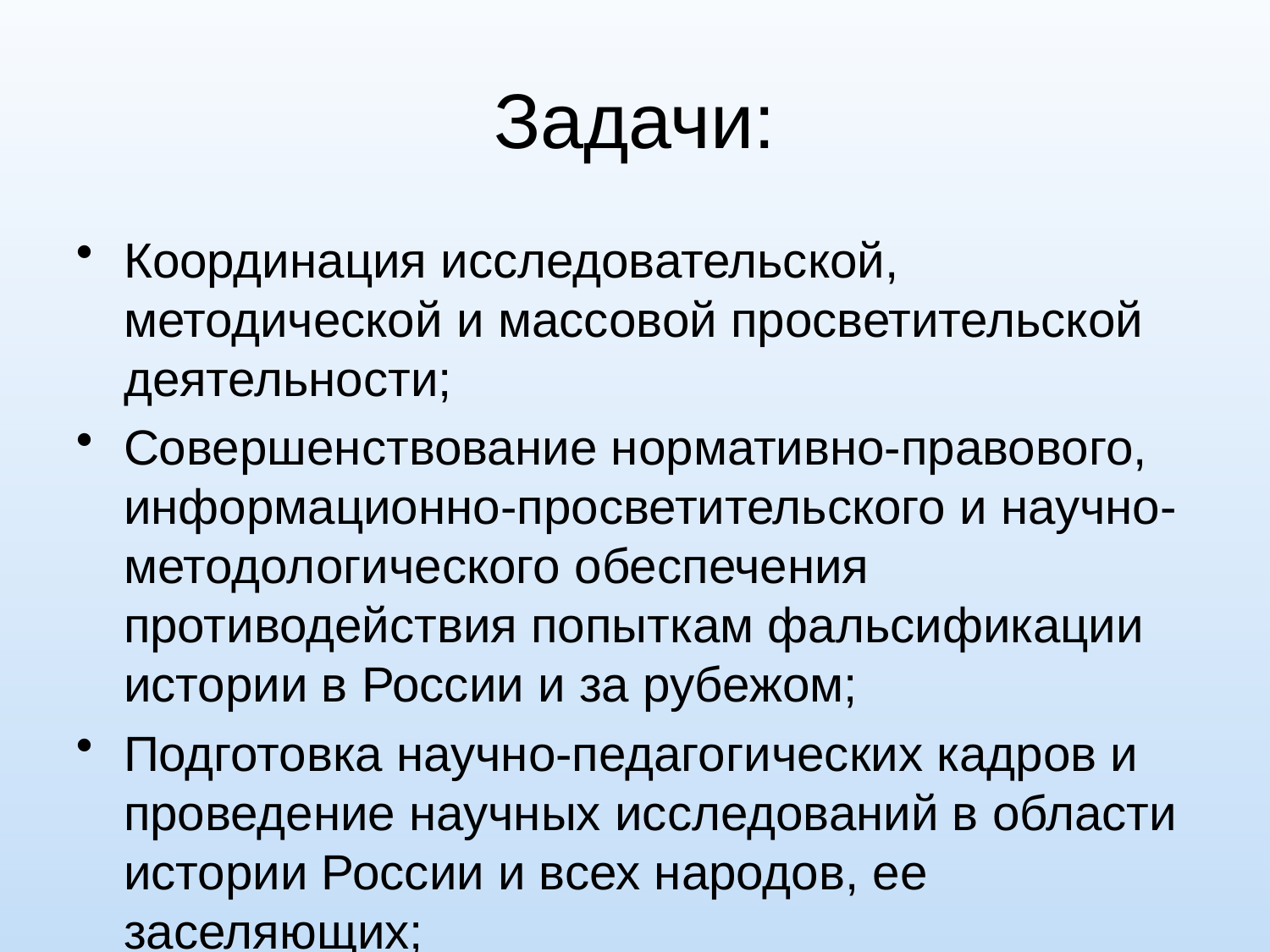

# Задачи:
Координация исследовательской, методической и массовой просветительской деятельности;
Совершенствование нормативно-правового, информационно-просветительского и научно-методологического обеспечения противодействия попыткам фальсификации истории в России и за рубежом;
Подготовка научно-педагогических кадров и проведение научных исследований в области истории России и всех народов, ее заселяющих;